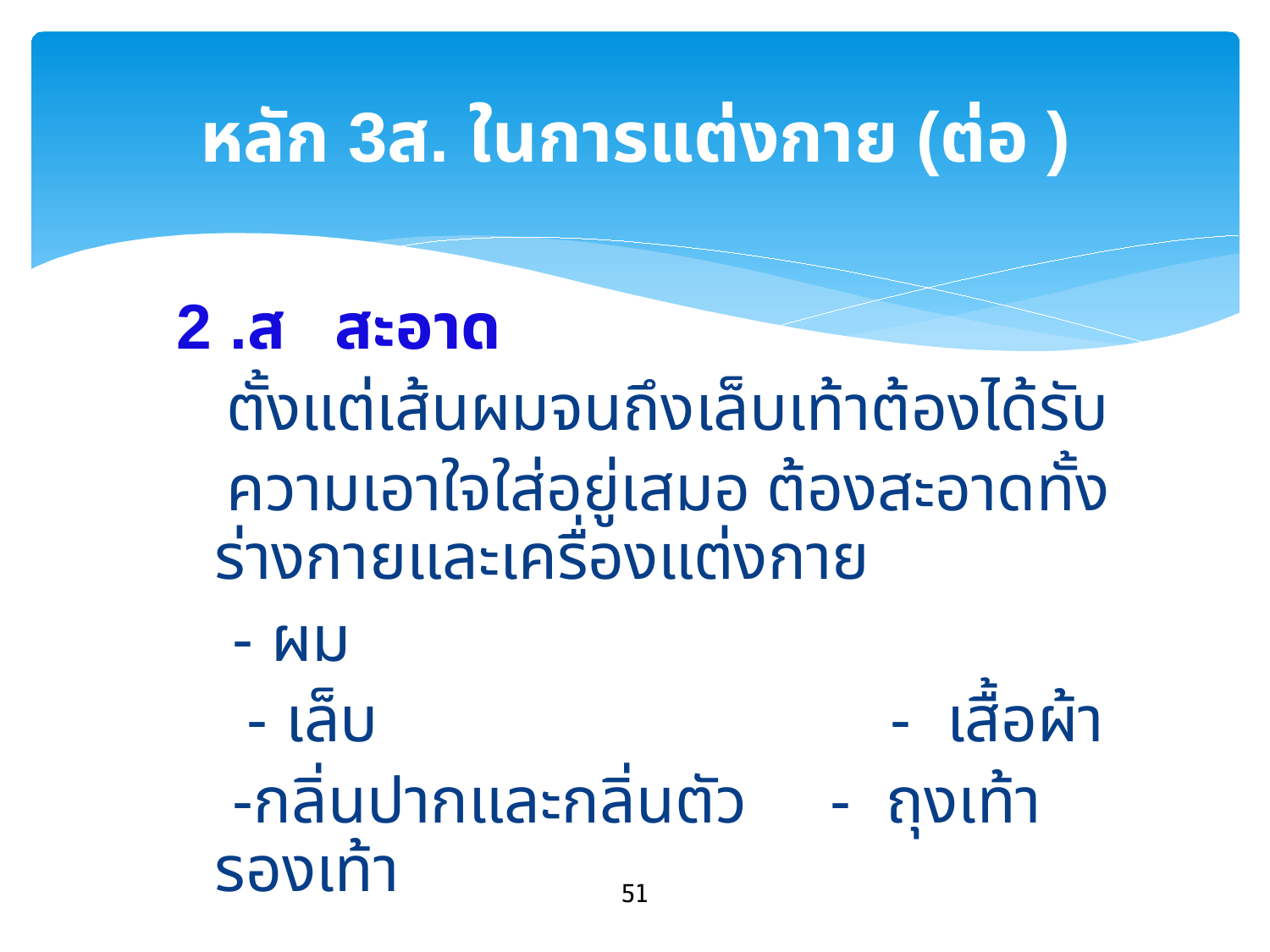

# หลัก 3ส. ในการแต่งกาย (ต่อ )
2 .ส   สะอาด
   ตั้งแต่เส้นผมจนถึงเล็บเท้าต้องได้รับ
   ความเอาใจใส่อยู่เสมอ ต้องสะอาดทั้งร่างกายและเครื่องแต่งกาย
	 - ผม
    - เล็บ                               -  เสื้อผ้า
	 -กลิ่นปากและกลิ่นตัว     -  ถุงเท้า รองเท้า

51